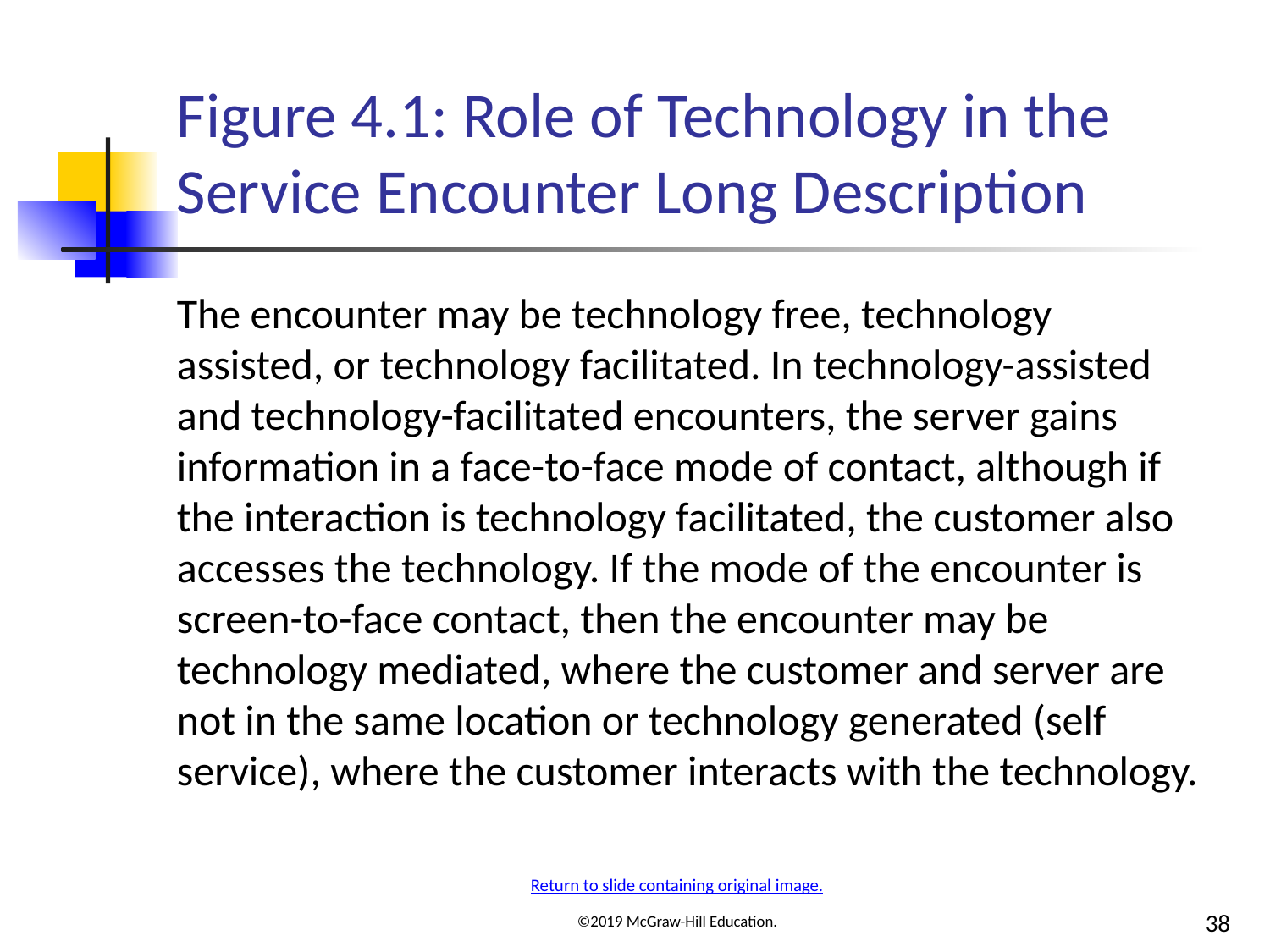

# Figure 4.1: Role of Technology in the Service Encounter Long Description
The encounter may be technology free, technology assisted, or technology facilitated. In technology-assisted and technology-facilitated encounters, the server gains information in a face-to-face mode of contact, although if the interaction is technology facilitated, the customer also accesses the technology. If the mode of the encounter is screen-to-face contact, then the encounter may be technology mediated, where the customer and server are not in the same location or technology generated (self service), where the customer interacts with the technology.
Return to slide containing original image.